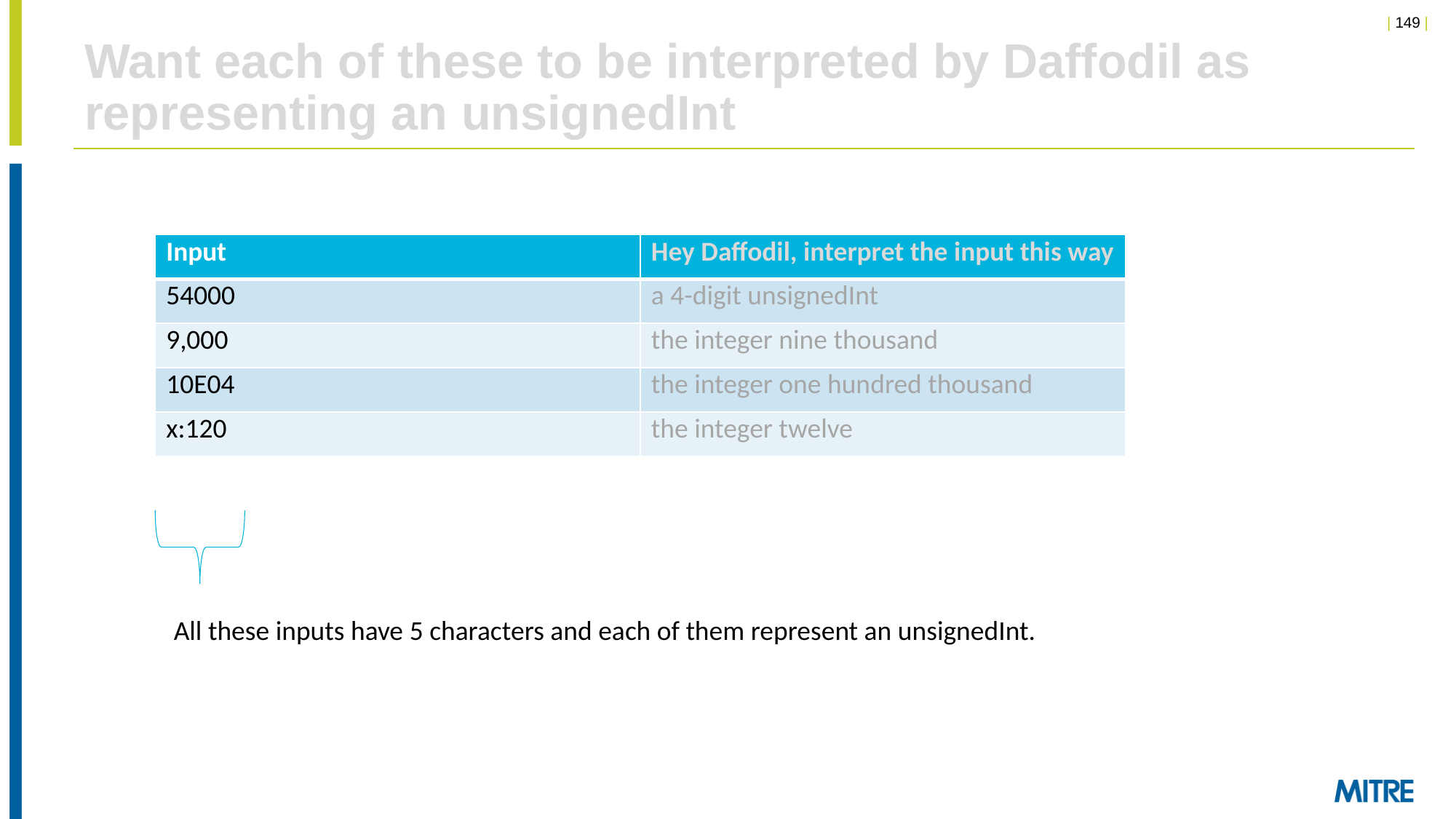

# Want each of these to be interpreted by Daffodil as representing an unsignedInt
| Input | Hey Daffodil, interpret the input this way |
| --- | --- |
| 54000 | a 4-digit unsignedInt |
| 9,000 | the integer nine thousand |
| 10E04 | the integer one hundred thousand |
| x:120 | the integer twelve |

All these inputs have 5 characters and each of them represent an unsignedInt.